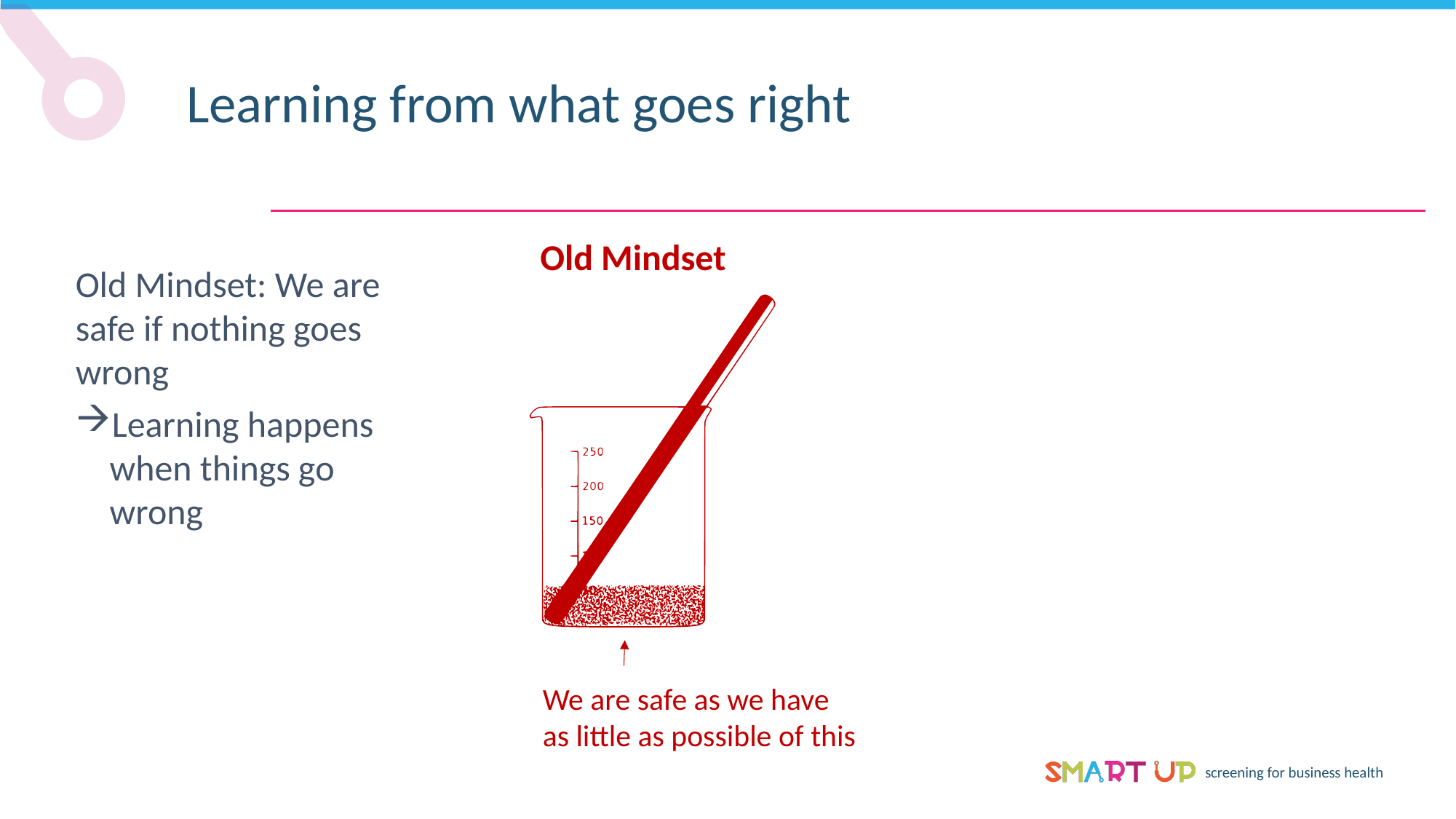

Learning from what goes right
Old Mindset
Old Mindset: We are safe if nothing goes wrong
Learning happens when things go wrong

We are safe as we have
as little as possible of this